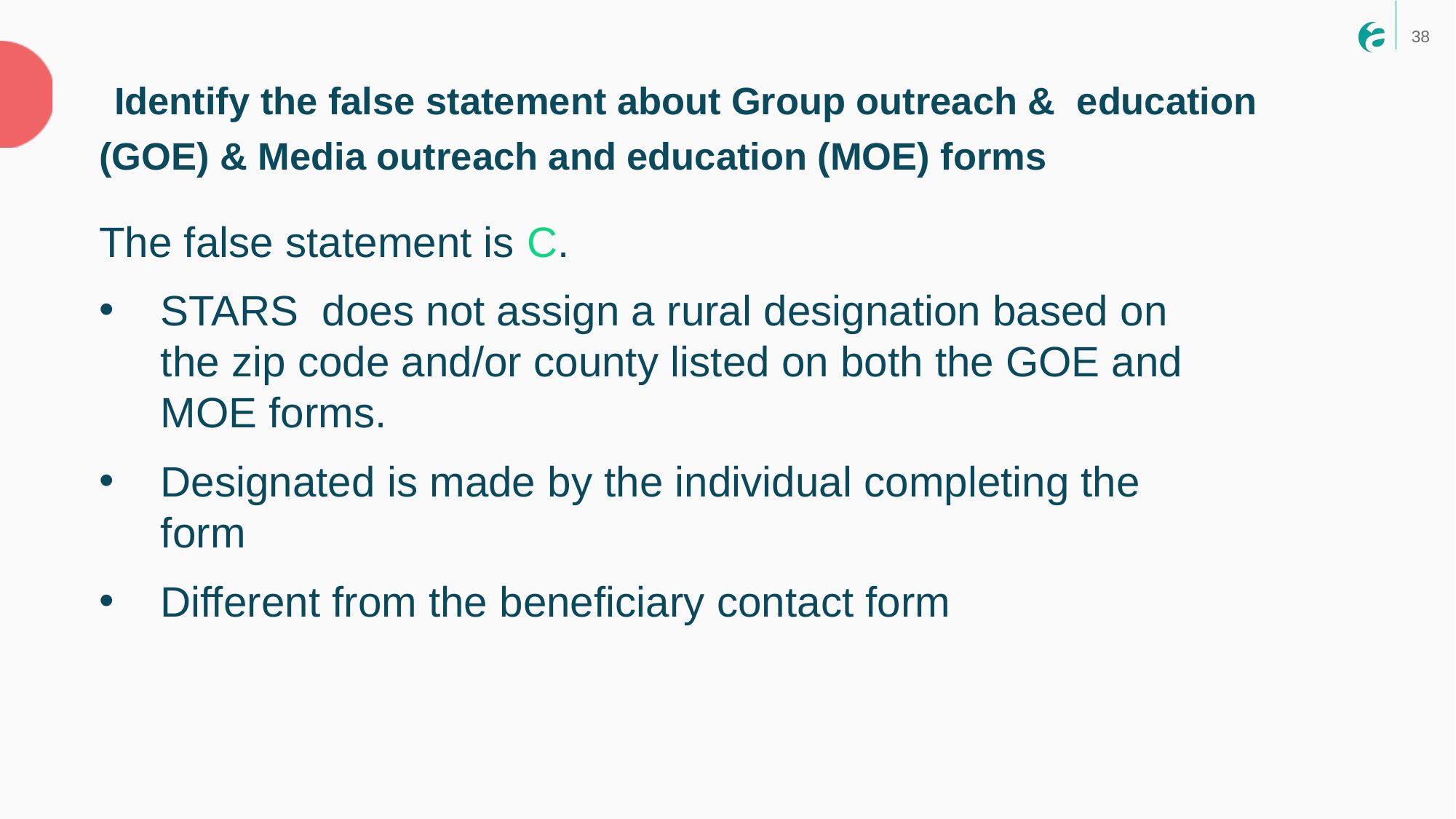

38
  Identify the false statement about Group outreach &  education (GOE) & Media outreach and education (MOE) forms
The false statement is C.
STARS  does not assign a rural designation based on the zip code and/or county listed on both the GOE and MOE forms.
Designated is made by the individual completing the form
Different from the beneficiary contact form